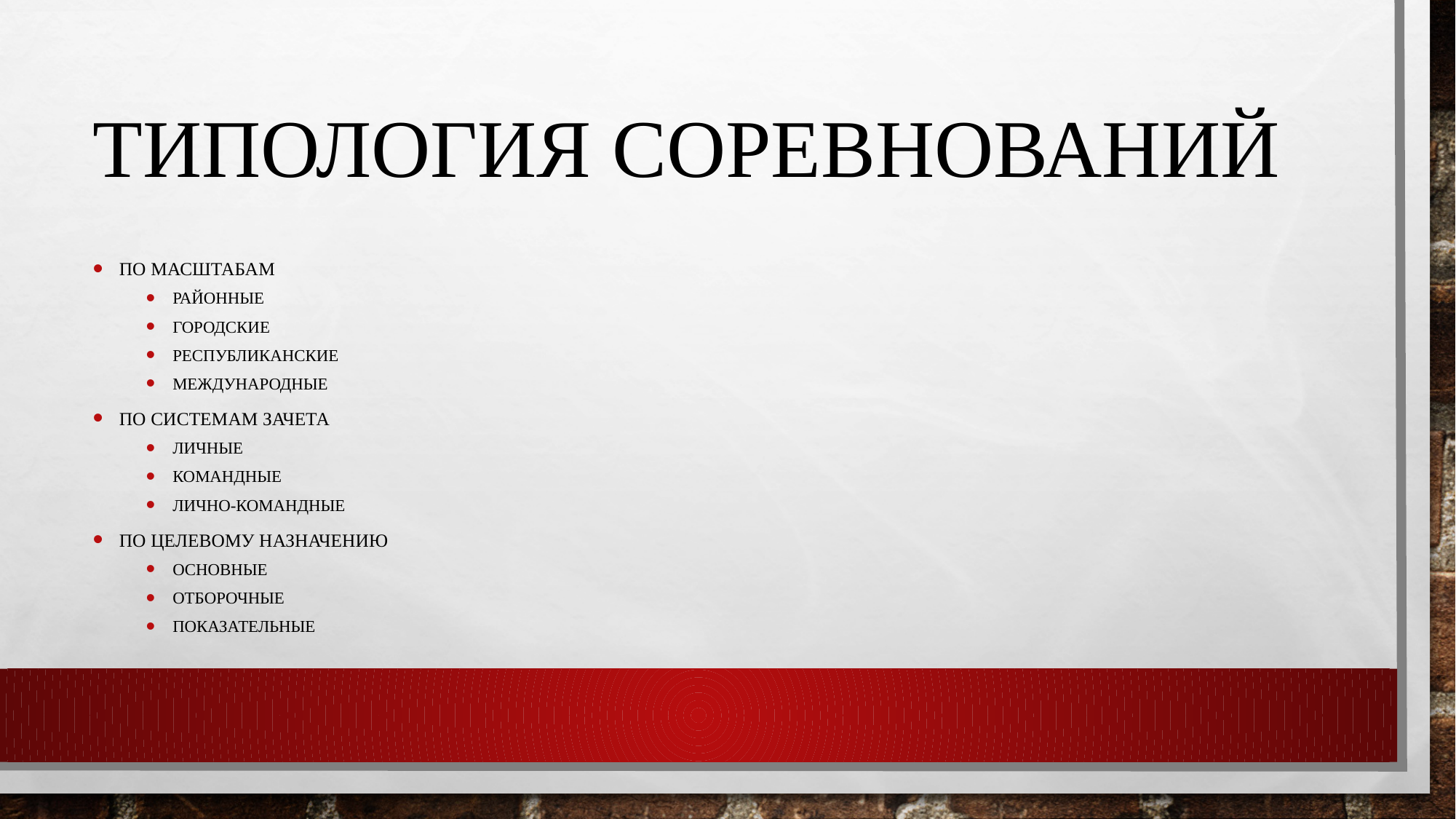

# Типология соревнований
по масштабам
районные
городские
республиканские
международные
по системам зачета
личные
командные
лично-командные
по целевому назначению
основные
отборочные
показательные